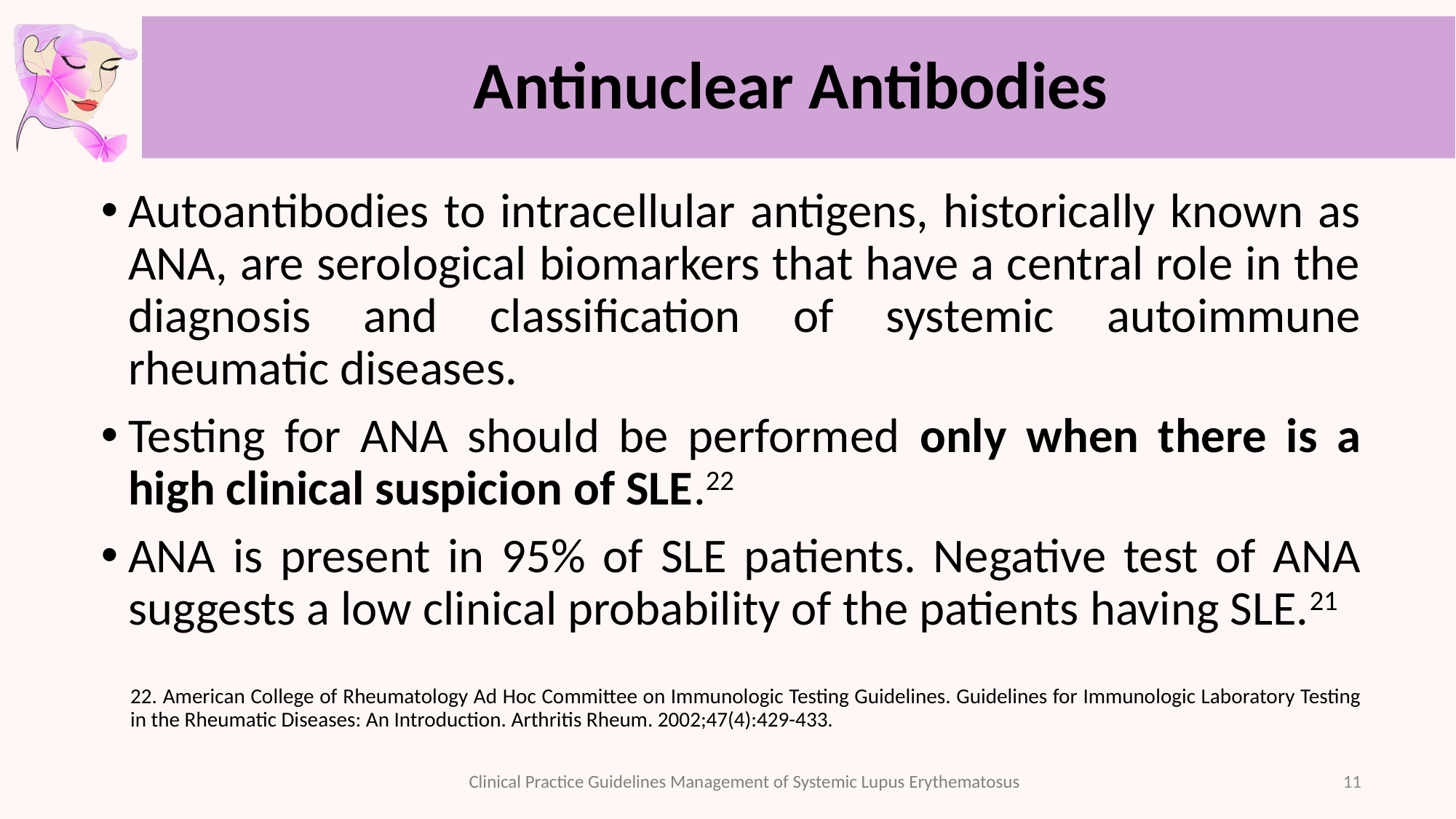

# Antinuclear Antibodies
Autoantibodies to intracellular antigens, historically known as ANA, are serological biomarkers that have a central role in the diagnosis and classification of systemic autoimmune rheumatic diseases.
Testing for ANA should be performed only when there is a high clinical suspicion of SLE.22
ANA is present in 95% of SLE patients. Negative test of ANA suggests a low clinical probability of the patients having SLE.21

22. American College of Rheumatology Ad Hoc Committee on Immunologic Testing Guidelines. Guidelines for Immunologic Laboratory Testing in the Rheumatic Diseases: An Introduction. Arthritis Rheum. 2002;47(4):429-433.
11